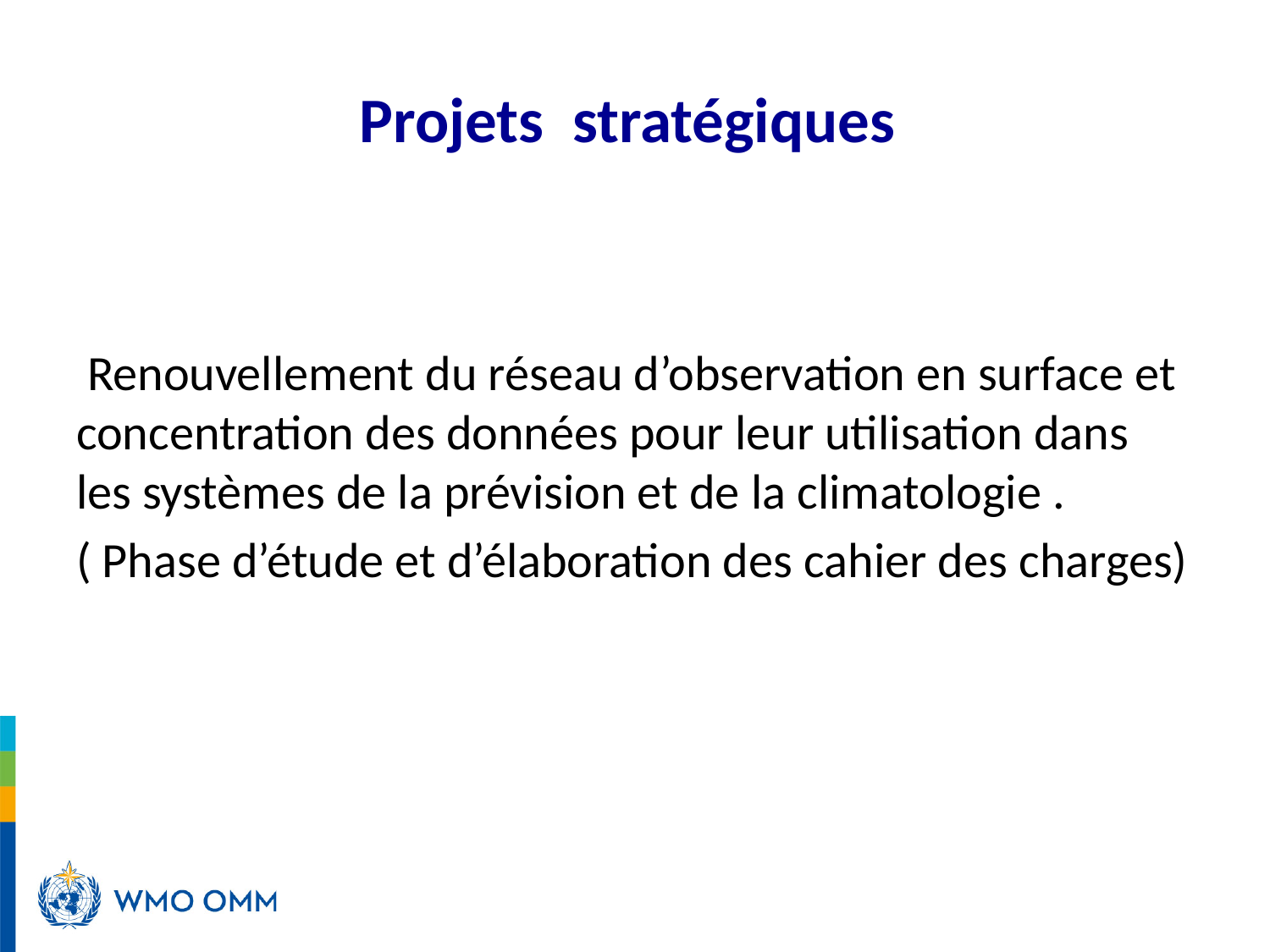

# Projets  stratégiques

 Renouvellement du réseau d’observation en surface et concentration des données pour leur utilisation dans les systèmes de la prévision et de la climatologie .
( Phase d’étude et d’élaboration des cahier des charges)